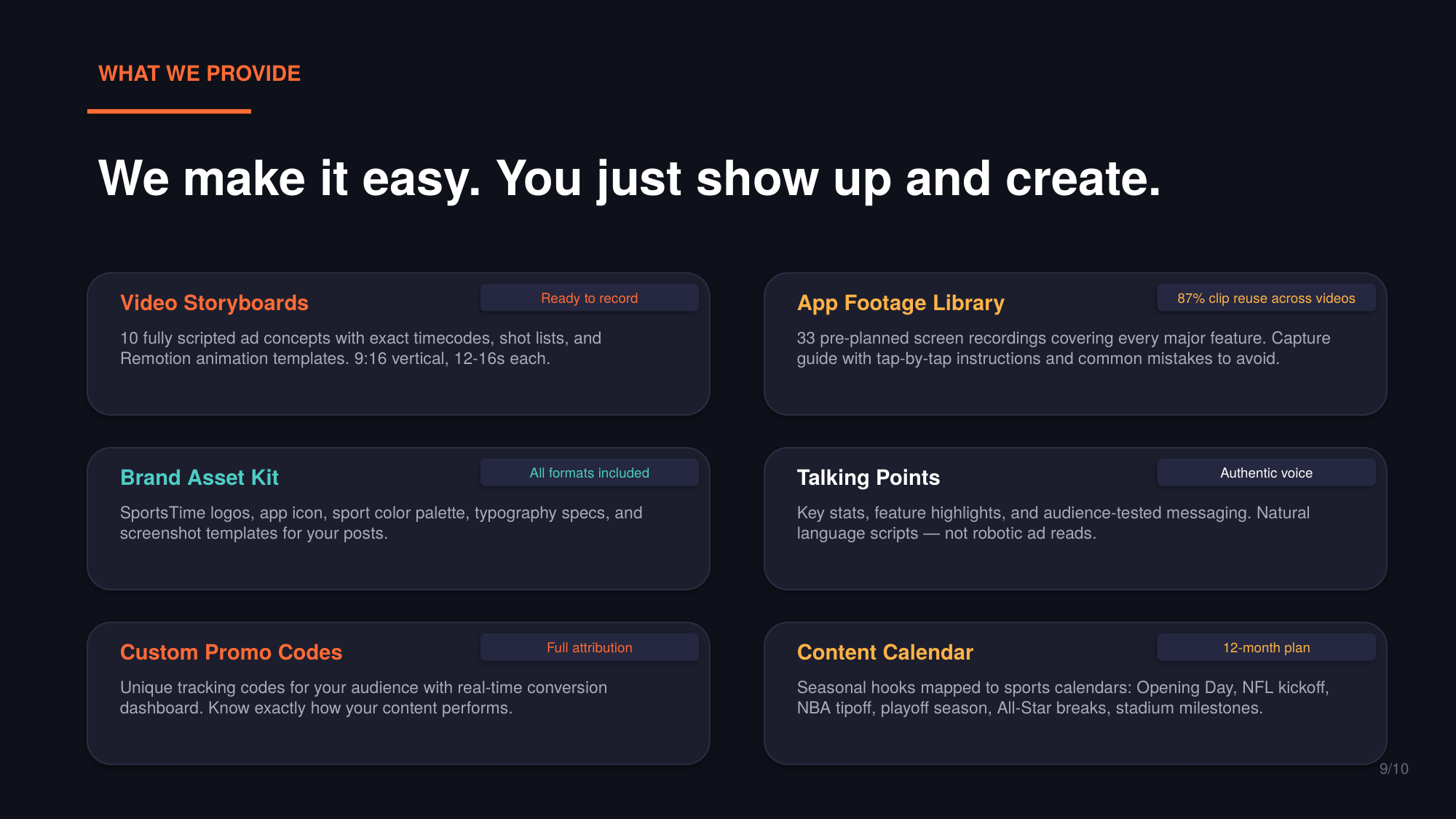

WHAT WE PROVIDE

We make it easy. You just show up and create.

Video Storyboards
Ready to record
App Footage Library
87% clip reuse across videos
10 fully scripted ad concepts with exact timecodes, shot lists, and Remotion animation templates. 9:16 vertical, 12-16s each.
33 pre-planned screen recordings covering every major feature. Capture guide with tap-by-tap instructions and common mistakes to avoid.

Brand Asset Kit
All formats included
Talking Points
Authentic voice
SportsTime logos, app icon, sport color palette, typography specs, and screenshot templates for your posts.
Key stats, feature highlights, and audience-tested messaging. Natural language scripts — not robotic ad reads.

Custom Promo Codes
Full attribution
Content Calendar
12-month plan
Unique tracking codes for your audience with real-time conversion dashboard. Know exactly how your content performs.
Seasonal hooks mapped to sports calendars: Opening Day, NFL kickoff, NBA tipoff, playoff season, All-Star breaks, stadium milestones.
9/10